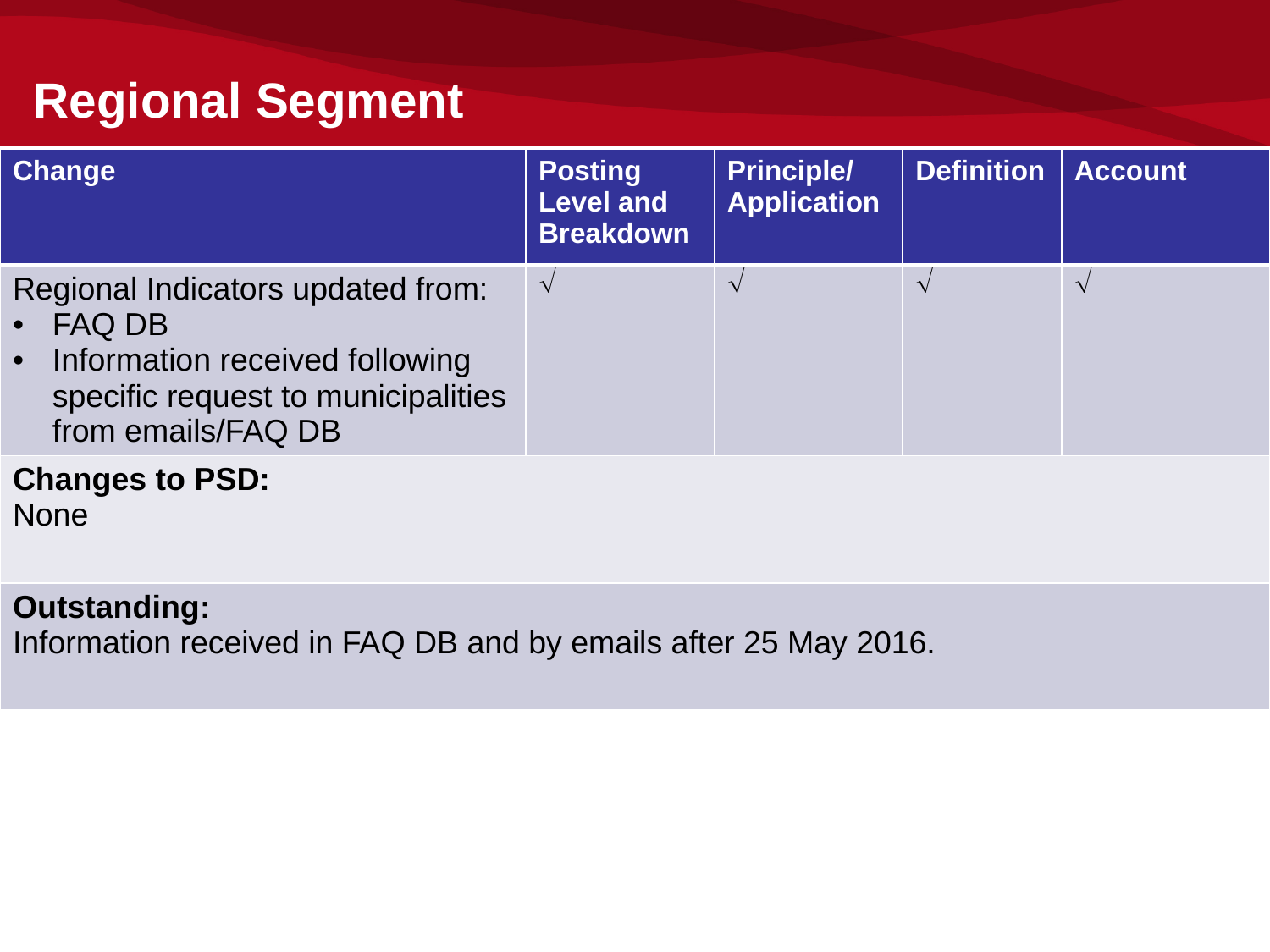

Regional Segment
| Change | Posting Level and Breakdown | Principle/ Application | Definition | Account |
| --- | --- | --- | --- | --- |
| Regional Indicators updated from: FAQ DB Information received following specific request to municipalities from emails/FAQ DB | √ | √ | √ | √ |
| Changes to PSD: None |  |  |  |  |
| Outstanding: Information received in FAQ DB and by emails after 25 May 2016. |  |  |  |  |